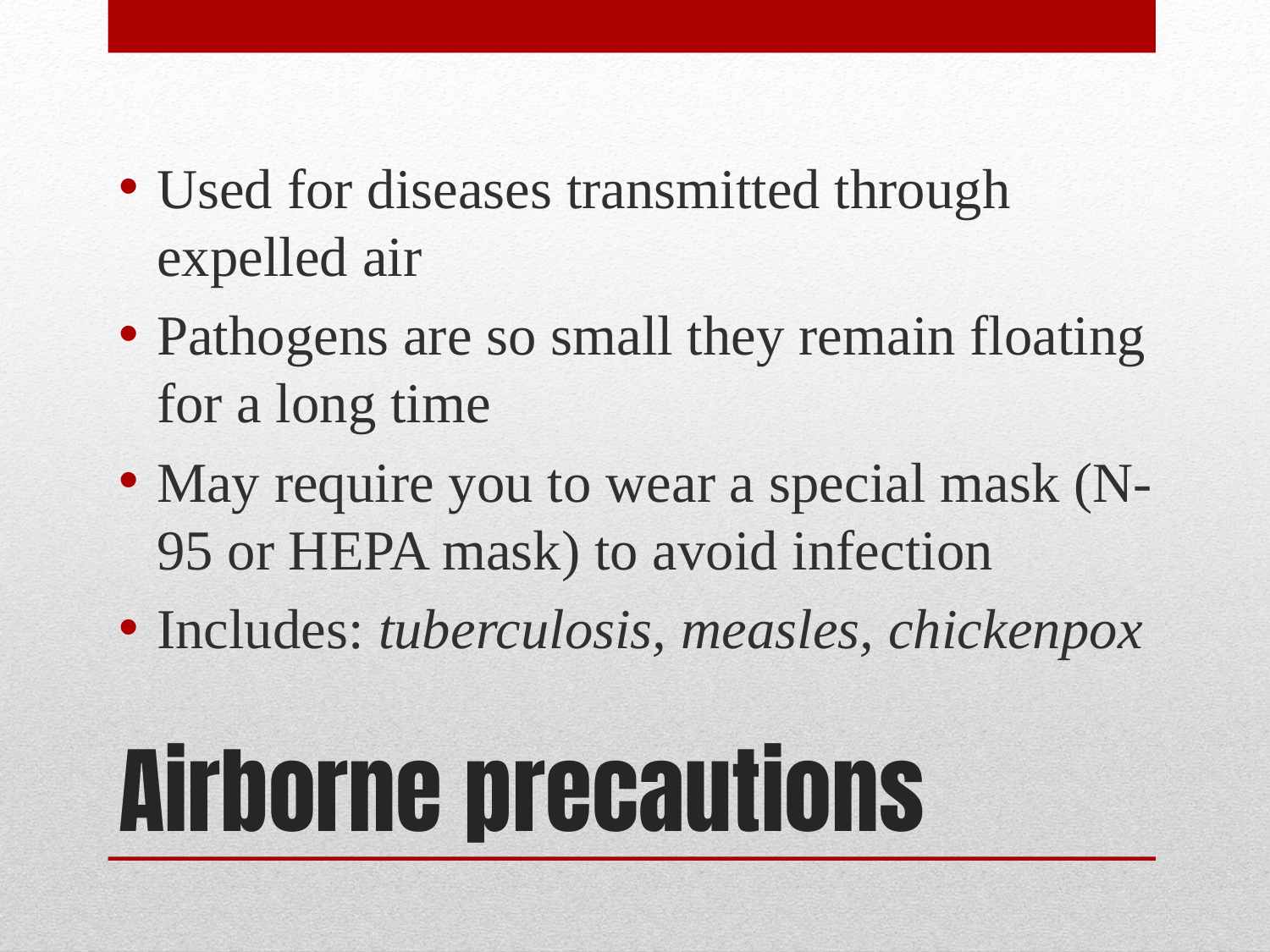

Used for diseases transmitted through expelled air
Pathogens are so small they remain floating for a long time
May require you to wear a special mask (N-95 or HEPA mask) to avoid infection
Includes: tuberculosis, measles, chickenpox
# Airborne precautions